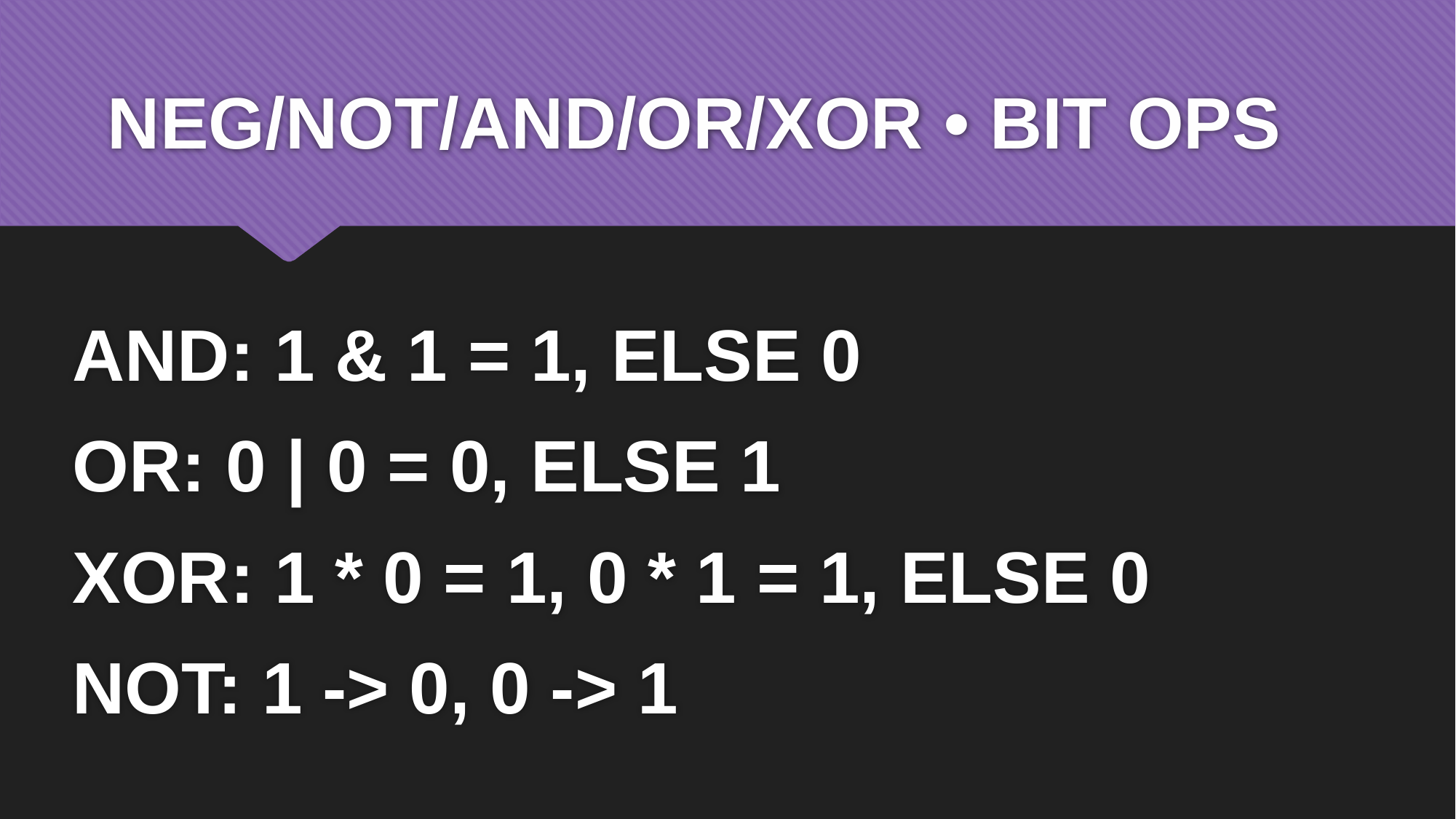

# NEG/NOT/AND/OR/XOR • BIT OPS
AND: 1 & 1 = 1, ELSE 0
OR: 0 | 0 = 0, ELSE 1
XOR: 1 * 0 = 1, 0 * 1 = 1, ELSE 0
NOT: 1 -> 0, 0 -> 1